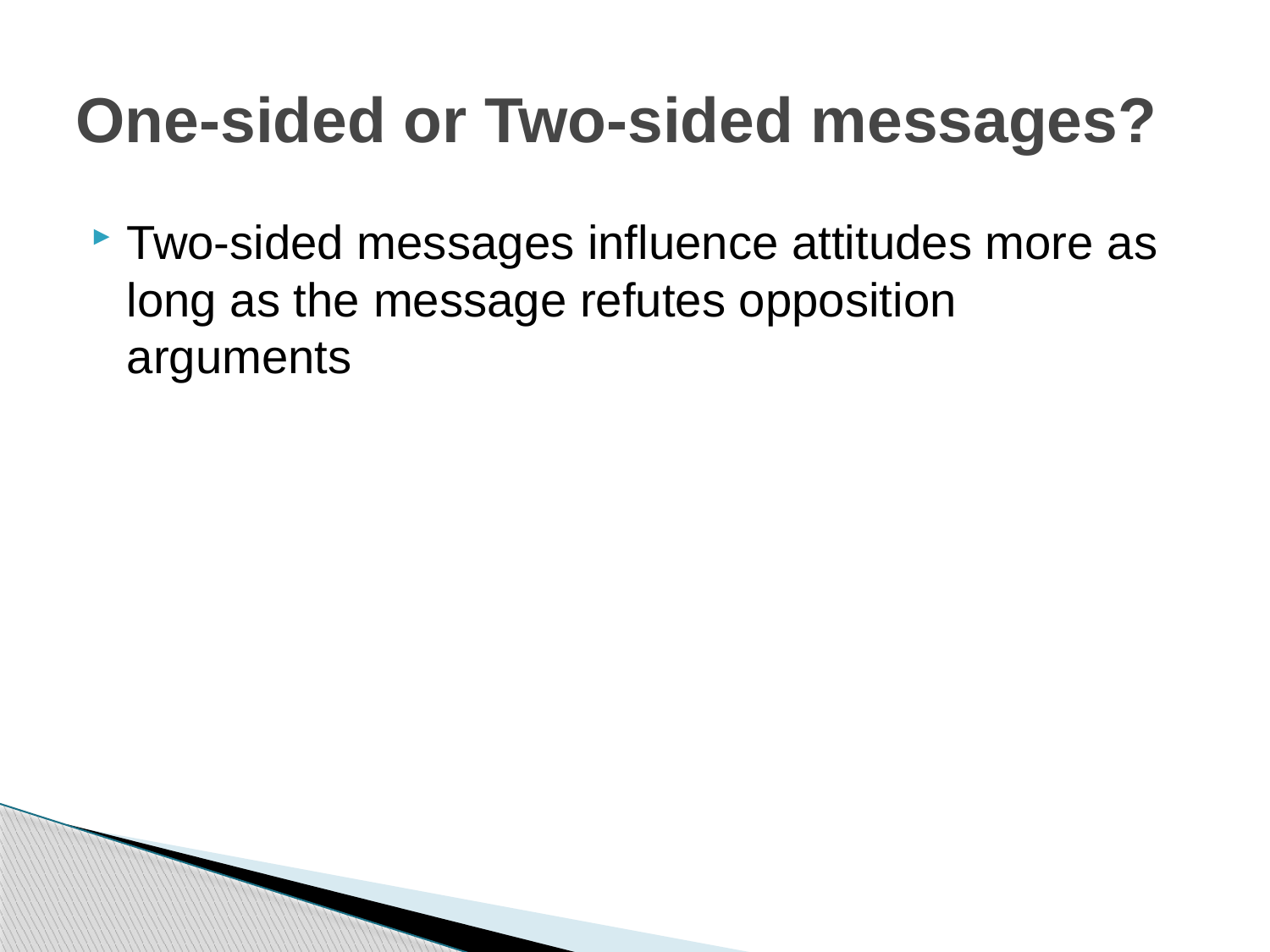

# One-sided or Two-sided messages?
Two-sided messages influence attitudes more as long as the message refutes opposition arguments